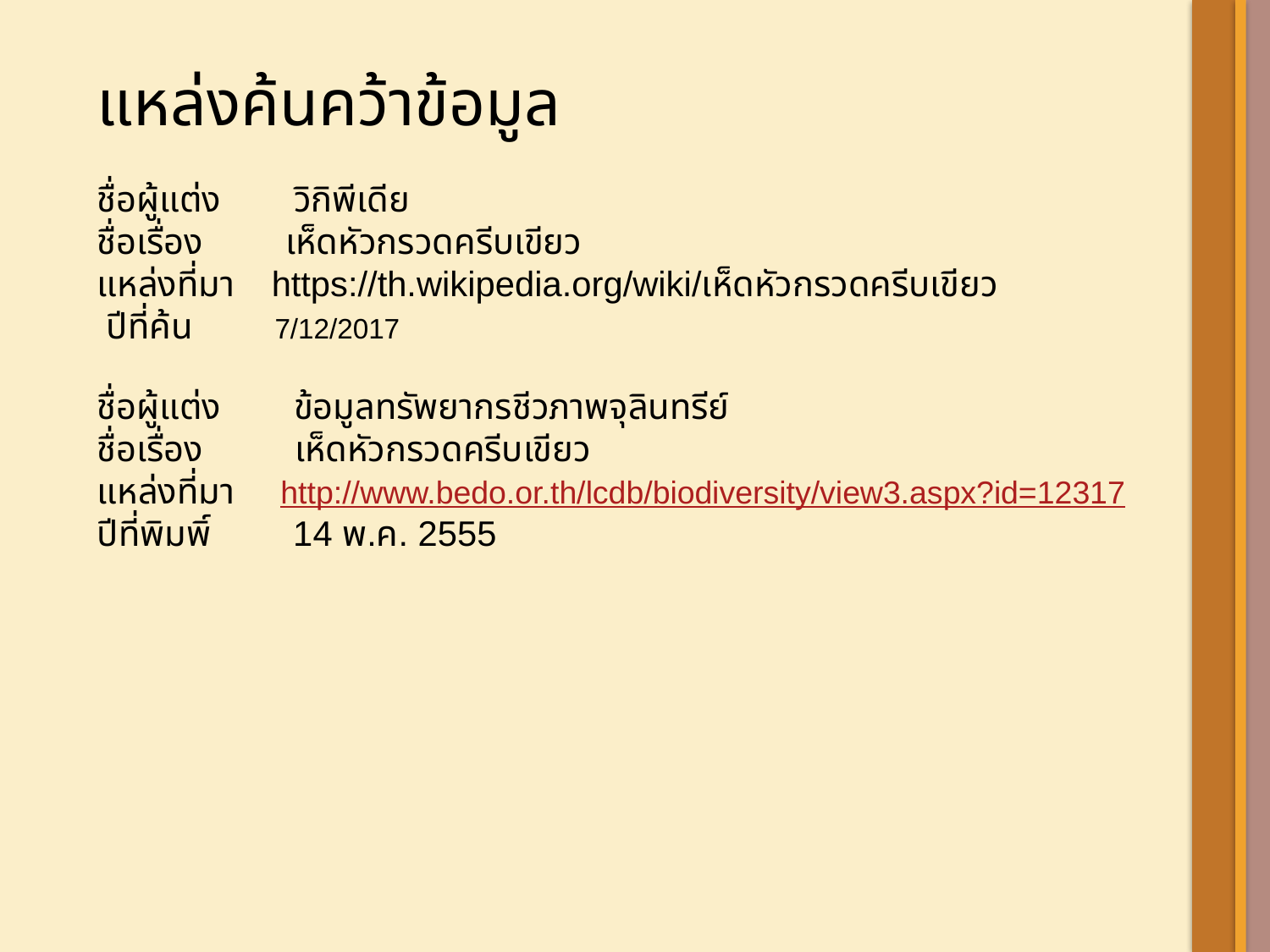

แหล่งค้นคว้าข้อมูล

ชื่อผู้แต่ง        วิกิพีเดีย
ชื่อเรื่อง         เห็ดหัวกรวดครีบเขียว
แหล่งที่มา    https://th.wikipedia.org/wiki/เห็ดหัวกรวดครีบเขียว
 ปีที่ค้น         7/12/2017

ชื่อผู้แต่ง        ข้อมูลทรัพยากรชีวภาพจุลินทรีย์
ชื่อเรื่อง          เห็ดหัวกรวดครีบเขียว
แหล่งที่มา     http://www.bedo.or.th/lcdb/biodiversity/view3.aspx?id=12317
ปีที่พิมพิ์         14 พ.ค. 2555